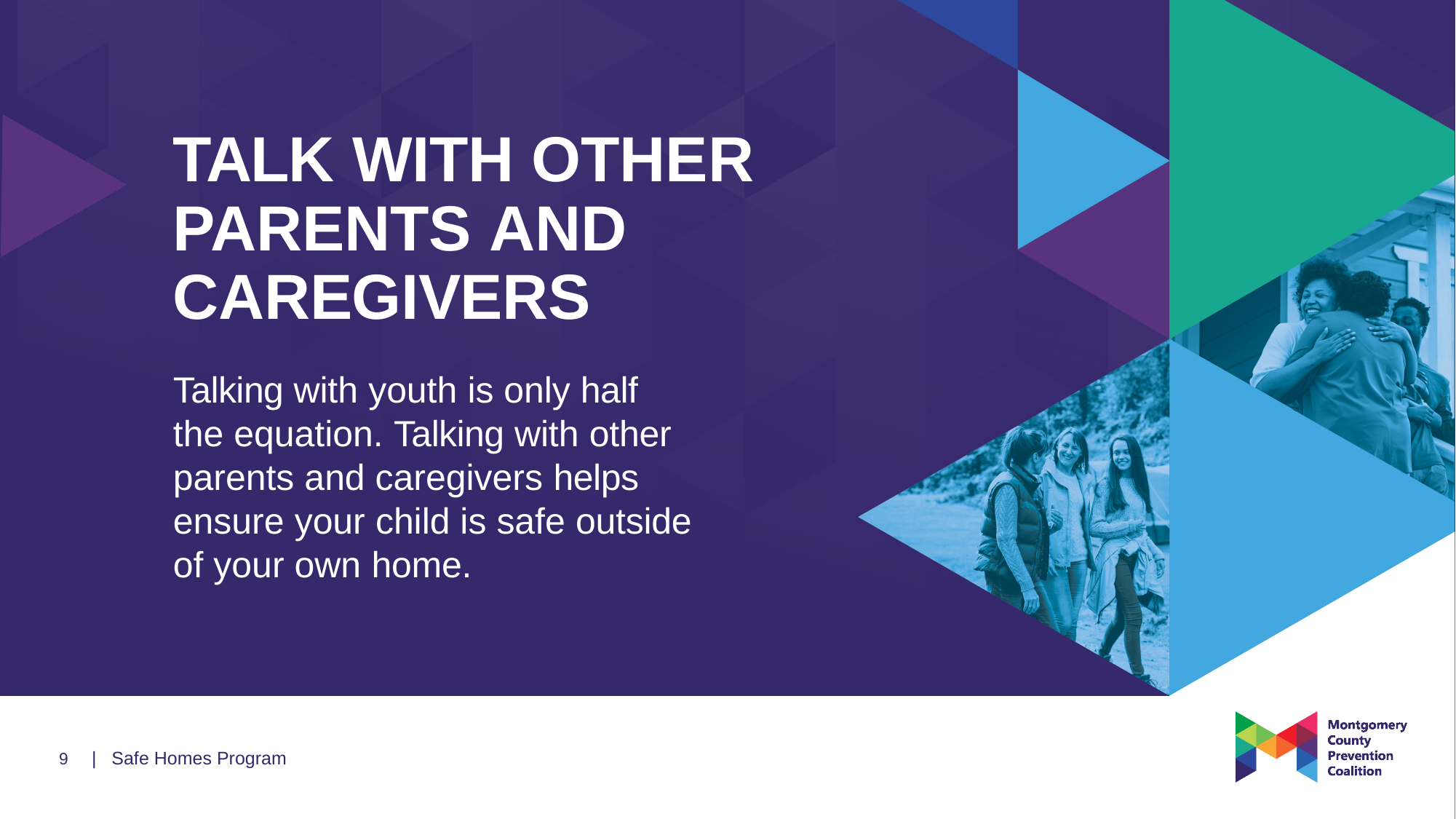

# TALK WITH OTHER PARENTS AND CAREGIVERS
Talking with youth is only half
the equation. Talking with other parents and caregivers helps ensure your child is safe outside of your own home.